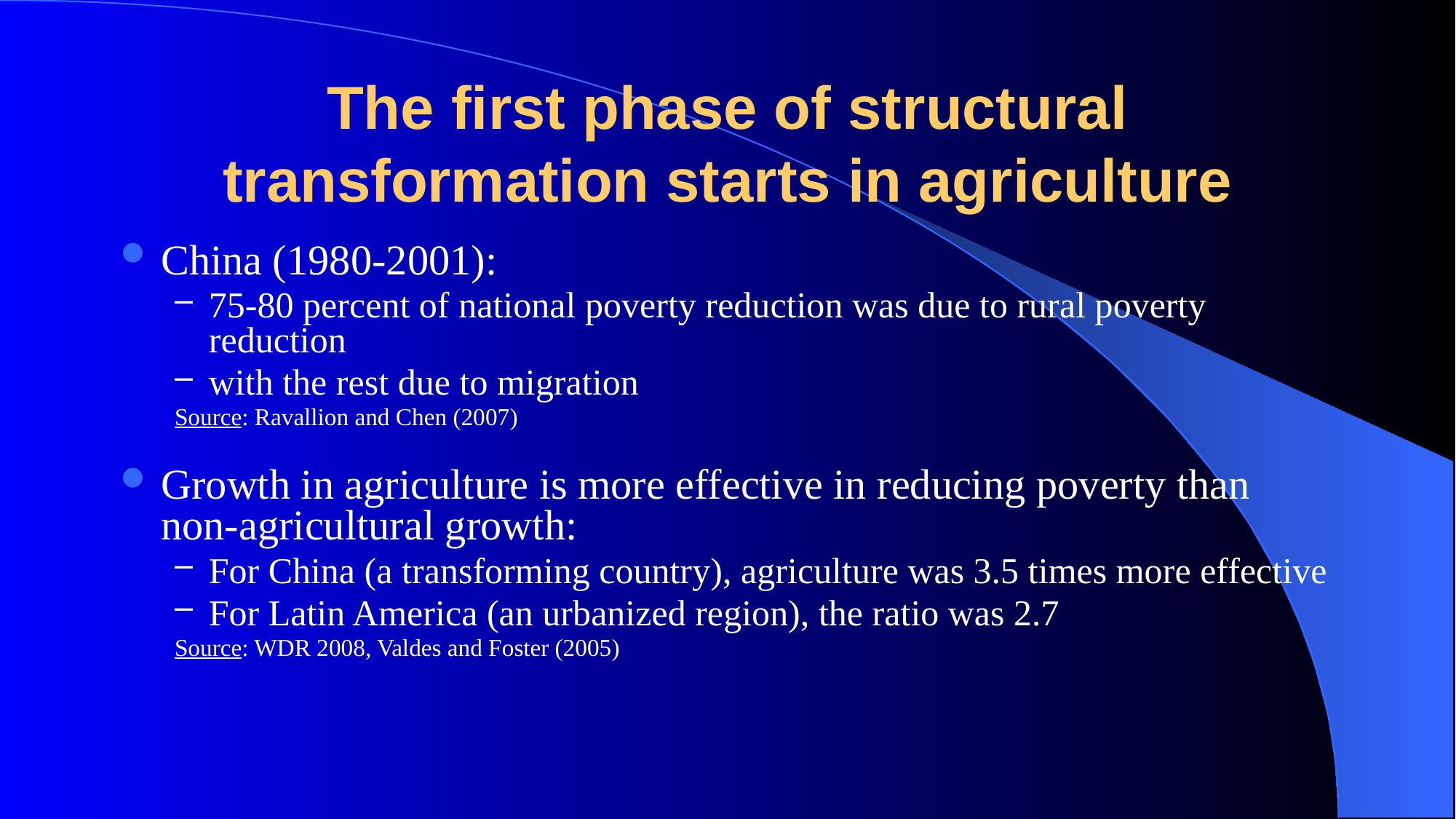

# The first phase of structural transformation starts in agriculture
China (1980-2001):
75-80 percent of national poverty reduction was due to rural poverty reduction
with the rest due to migration
Source: Ravallion and Chen (2007)

Growth in agriculture is more effective in reducing poverty than non-agricultural growth:
For China (a transforming country), agriculture was 3.5 times more effective
For Latin America (an urbanized region), the ratio was 2.7
Source: WDR 2008, Valdes and Foster (2005)